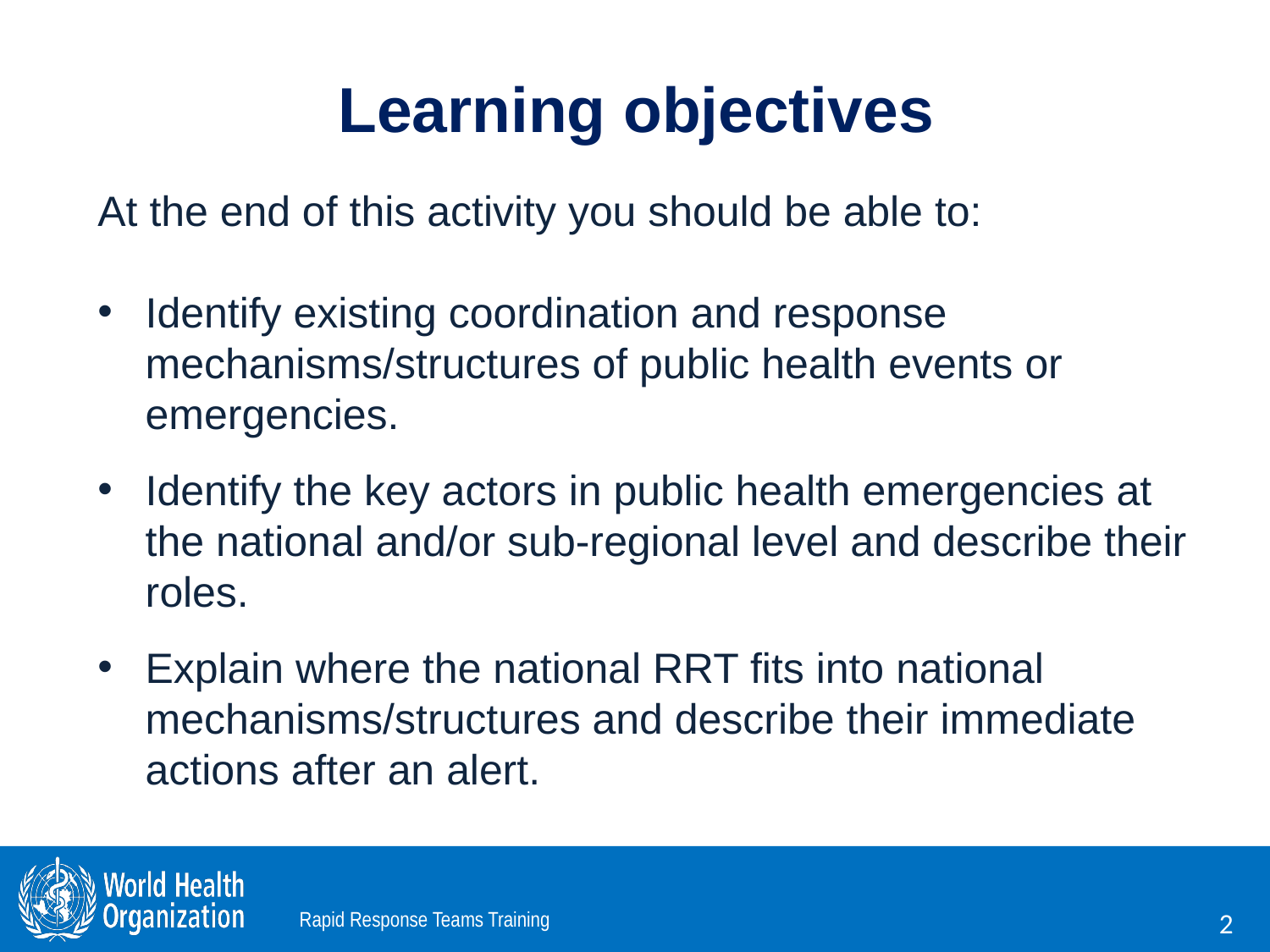

# Learning objectives
At the end of this activity you should be able to:

Identify existing coordination and response mechanisms/structures of public health events or emergencies.

Identify the key actors in public health emergencies at the national and/or sub-regional level and describe their roles.

Explain where the national RRT fits into national mechanisms/structures and describe their immediate actions after an alert.